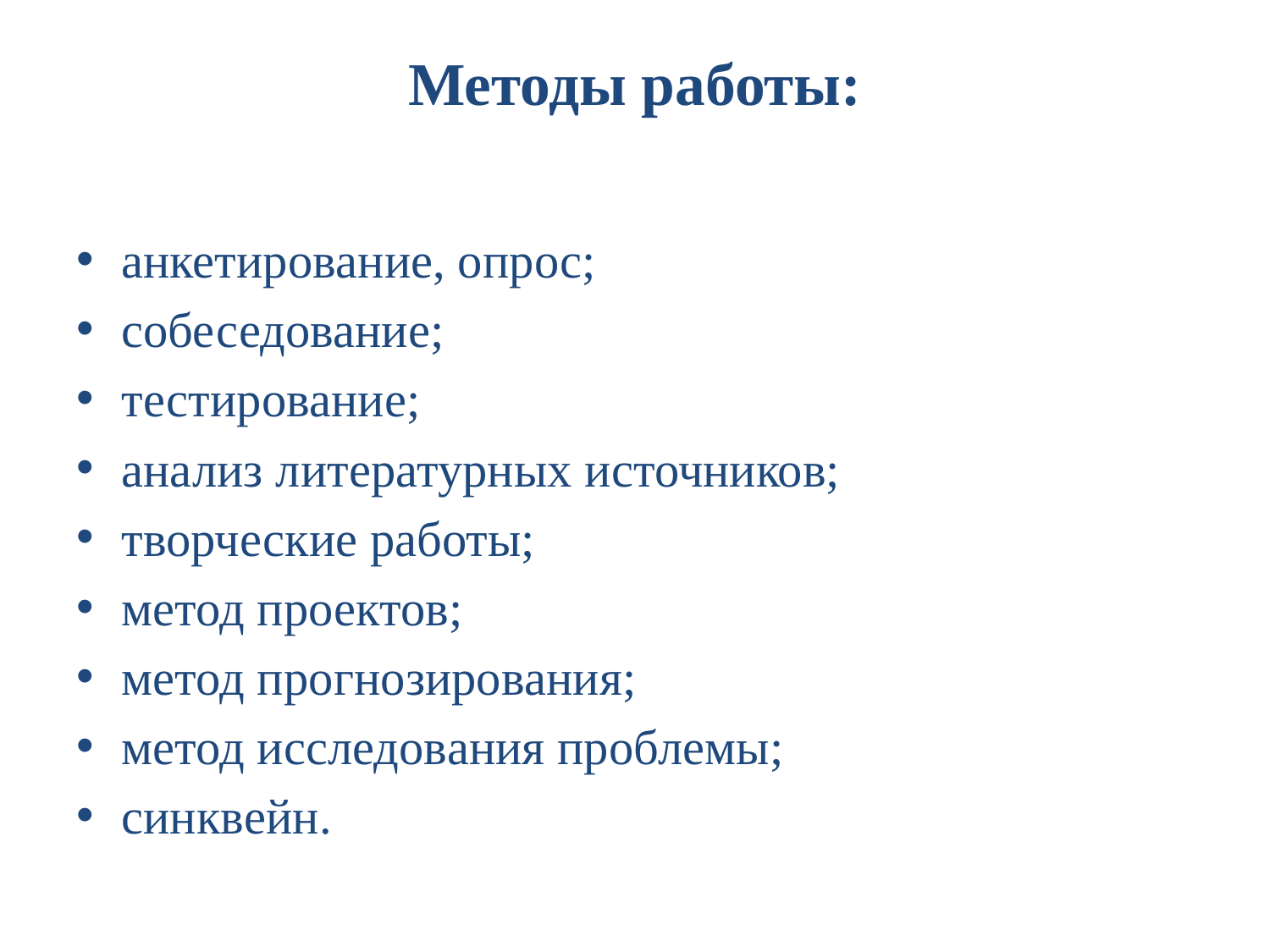

# Методы работы:
анкетирование, опрос;
собеседование;
тестирование;
анализ литературных источников;
творческие работы;
метод проектов;
метод прогнозирования;
метод исследования проблемы;
синквейн.